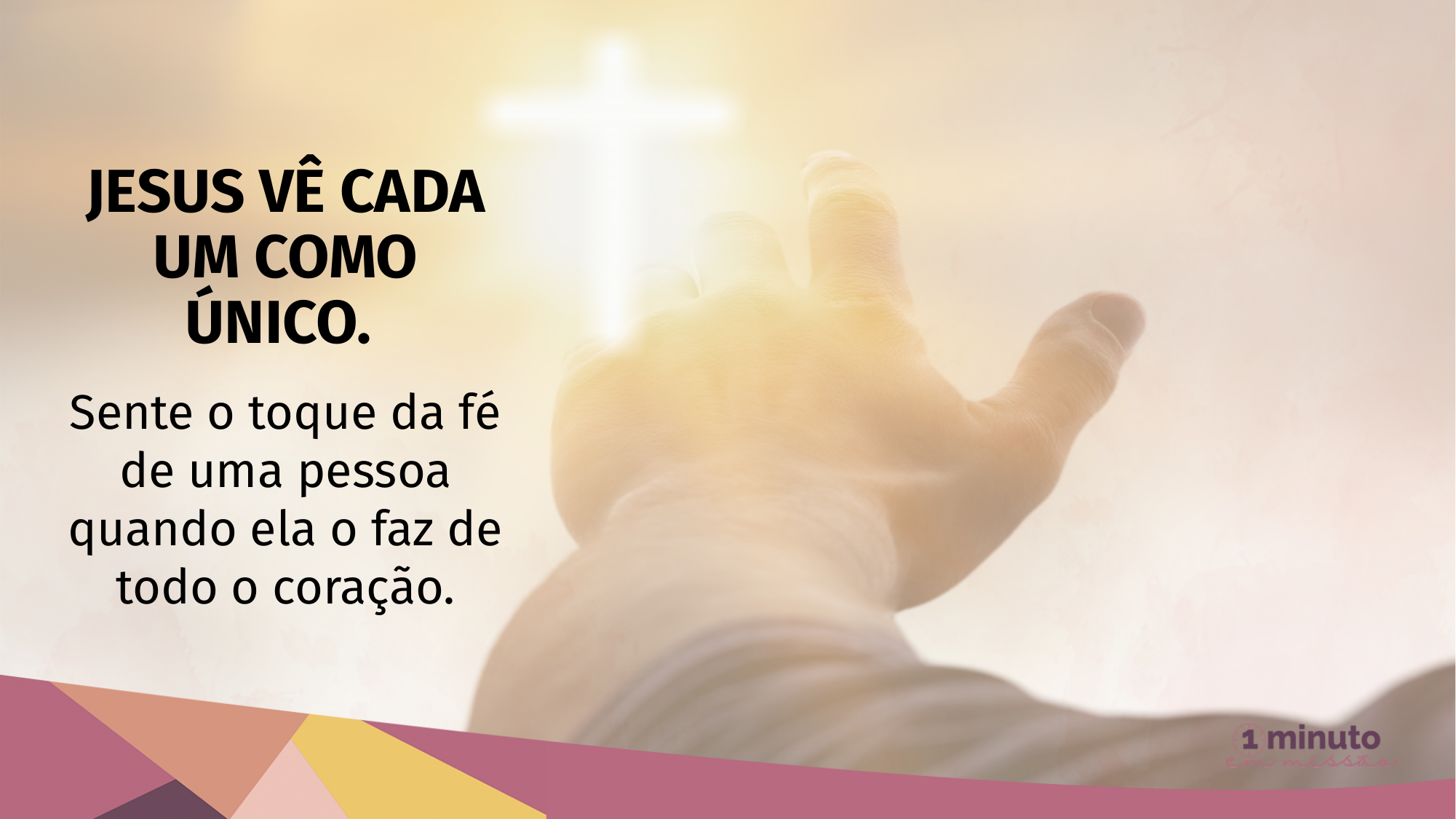

Jesus vê cada um como único.
Sente o toque da fé de uma pessoa quando ela o faz de todo o coração.